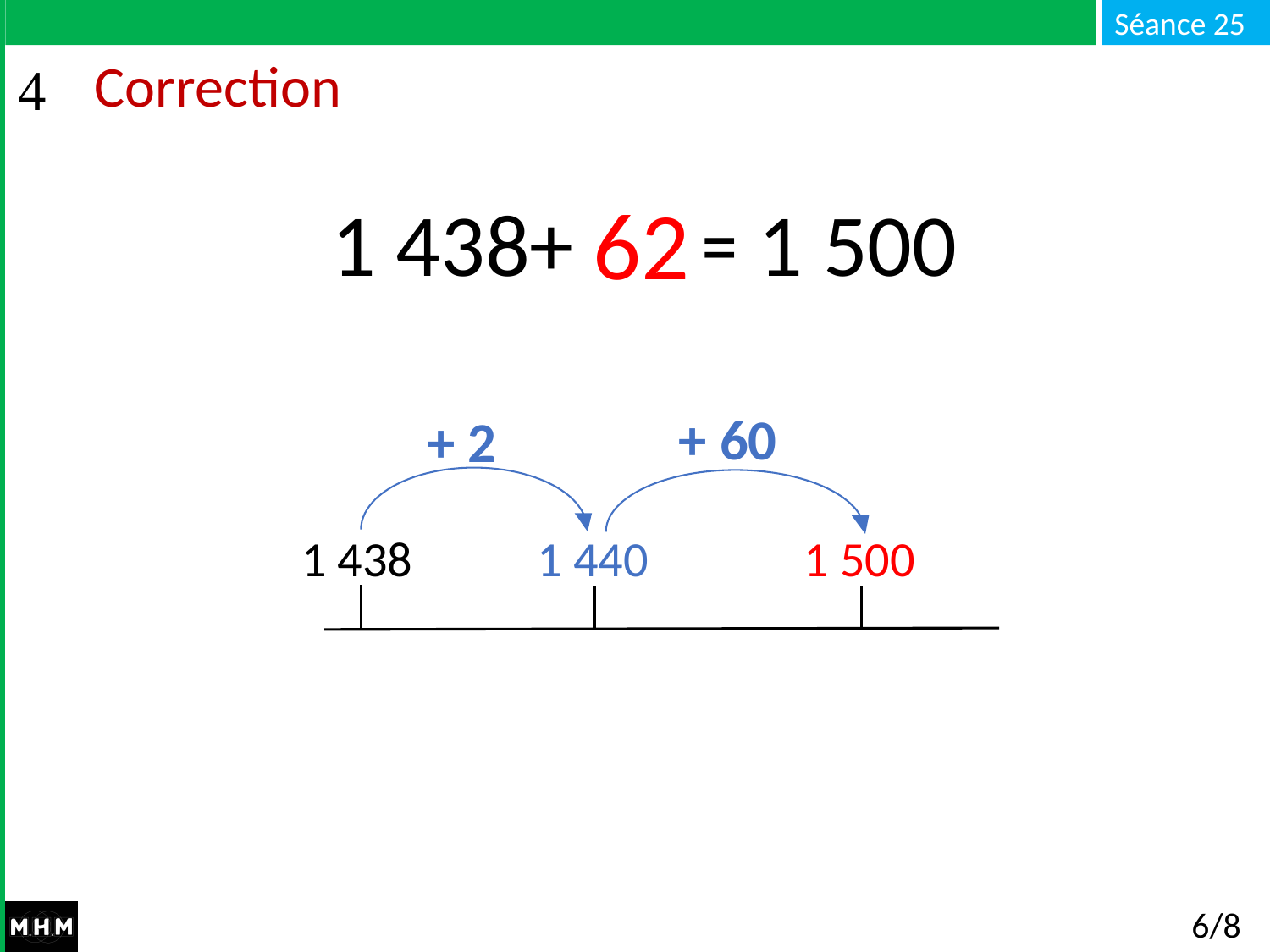

# Correction
62
1 438+ …  = 1 500
+ 60
+ 2

1 438
1 440
1 500
6/8